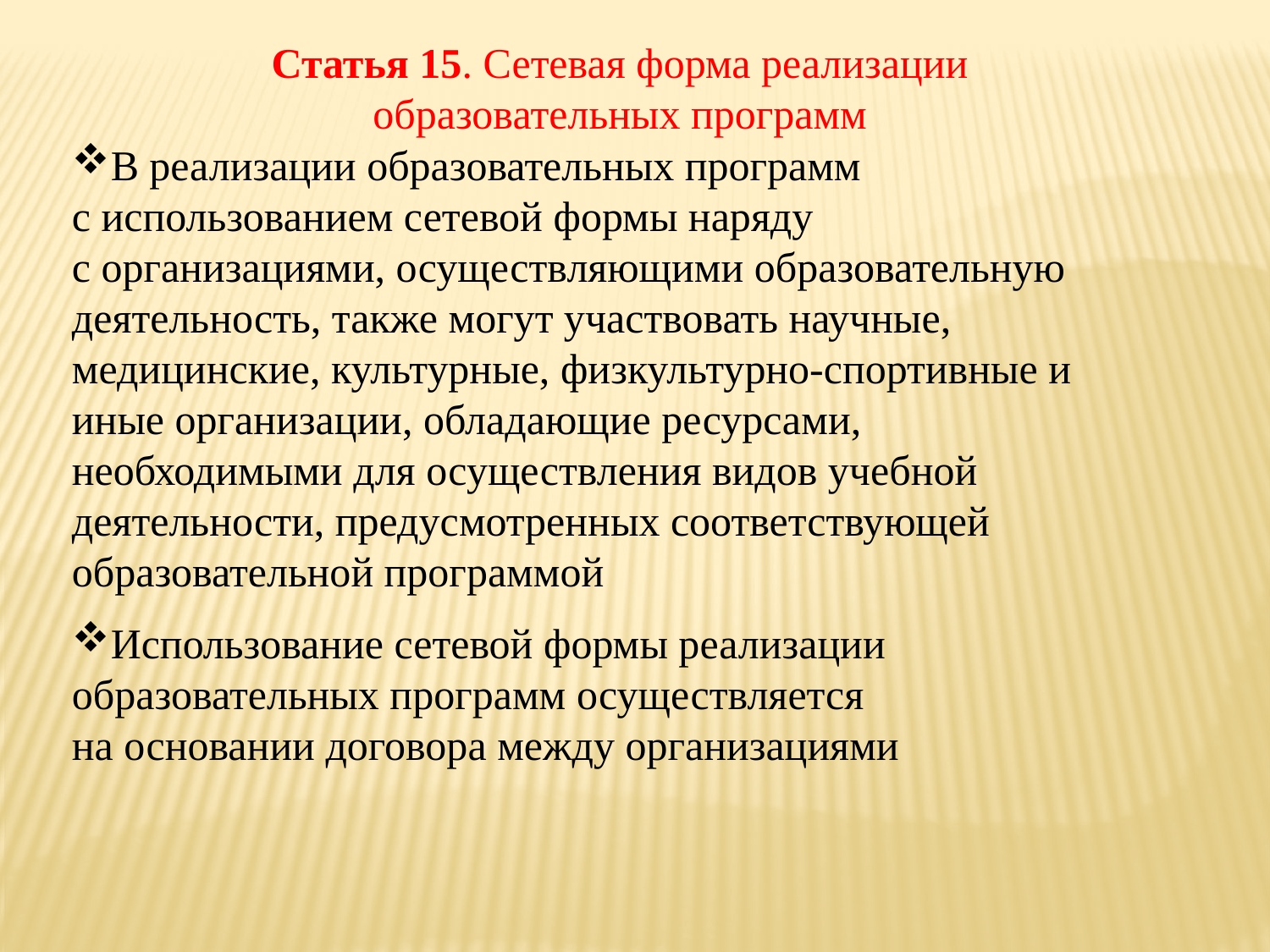

Статья 15. Сетевая форма реализации образовательных программ
В реализации образовательных программ
с использованием сетевой формы наряду
с организациями, осуществляющими образовательную деятельность, также могут участвовать научные, медицинские, культурные, физкультурно-спортивные и иные организации, обладающие ресурсами, необходимыми для осуществления видов учебной деятельности, предусмотренных соответствующей образовательной программой
Использование сетевой формы реализации образовательных программ осуществляется
на основании договора между организациями